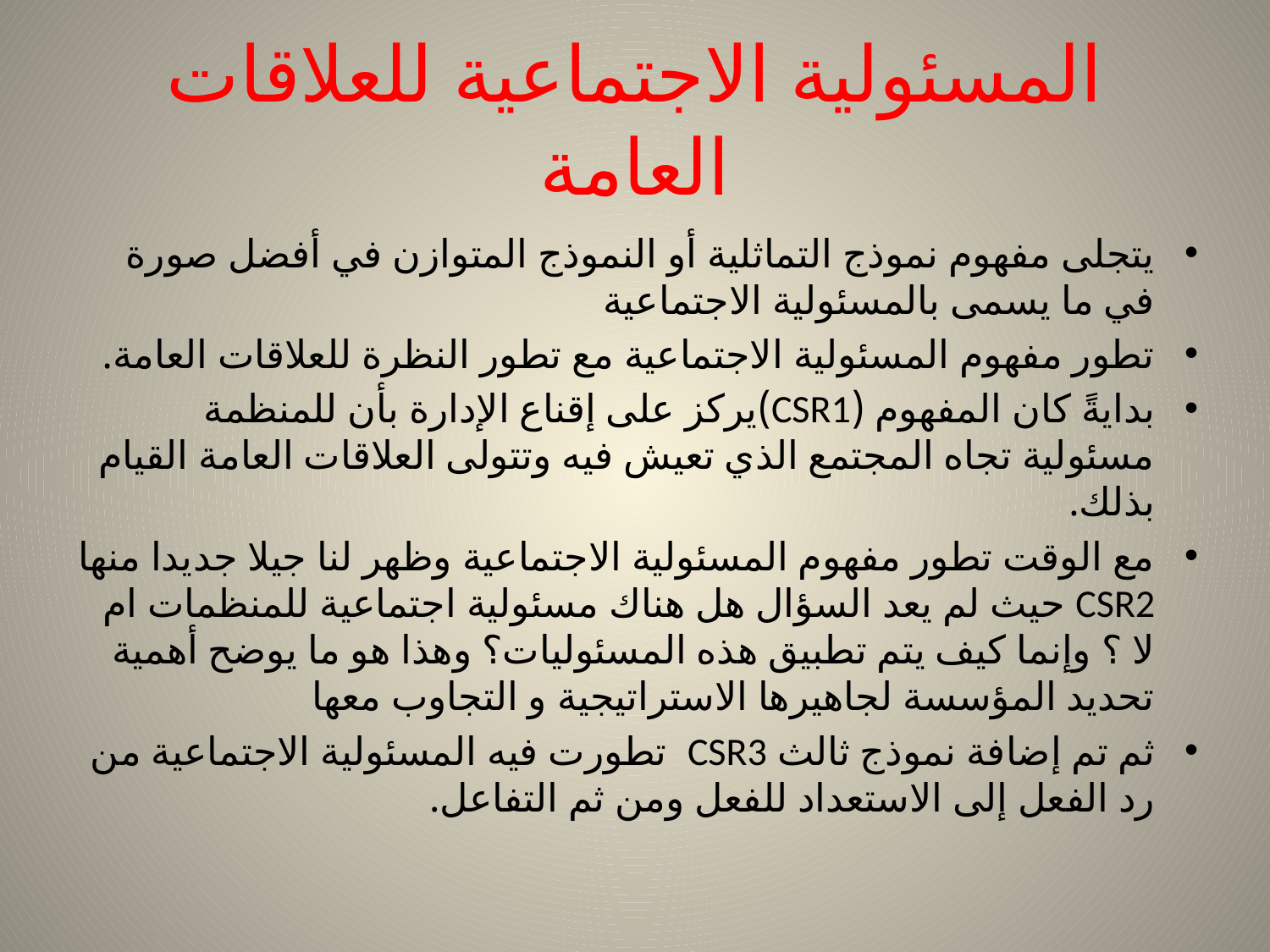

# المسئولية الاجتماعية للعلاقات العامة
يتجلى مفهوم نموذج التماثلية أو النموذج المتوازن في أفضل صورة في ما يسمى بالمسئولية الاجتماعية
تطور مفهوم المسئولية الاجتماعية مع تطور النظرة للعلاقات العامة.
بدايةً كان المفهوم (CSR1)يركز على إقناع الإدارة بأن للمنظمة مسئولية تجاه المجتمع الذي تعيش فيه وتتولى العلاقات العامة القيام بذلك.
مع الوقت تطور مفهوم المسئولية الاجتماعية وظهر لنا جيلا جديدا منها CSR2 حيث لم يعد السؤال هل هناك مسئولية اجتماعية للمنظمات ام لا ؟ وإنما كيف يتم تطبيق هذه المسئوليات؟ وهذا هو ما يوضح أهمية تحديد المؤسسة لجاهيرها الاستراتيجية و التجاوب معها
ثم تم إضافة نموذج ثالث CSR3  تطورت فيه المسئولية الاجتماعية من رد الفعل إلى الاستعداد للفعل ومن ثم التفاعل.